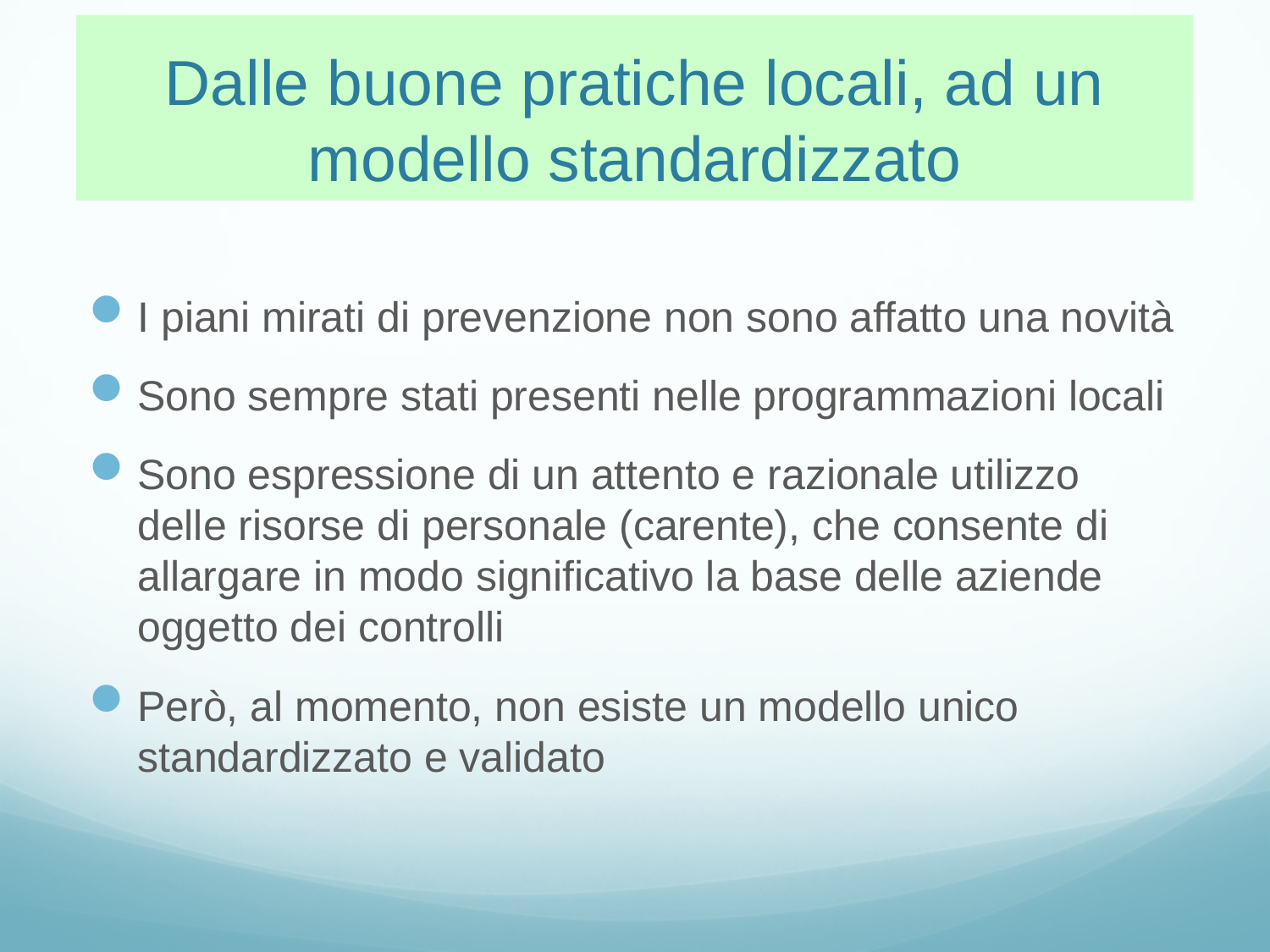

# Dalle buone pratiche locali, ad un modello standardizzato
I piani mirati di prevenzione non sono affatto una novità
Sono sempre stati presenti nelle programmazioni locali
Sono espressione di un attento e razionale utilizzo delle risorse di personale (carente), che consente di allargare in modo significativo la base delle aziende oggetto dei controlli
Però, al momento, non esiste un modello unico standardizzato e validato